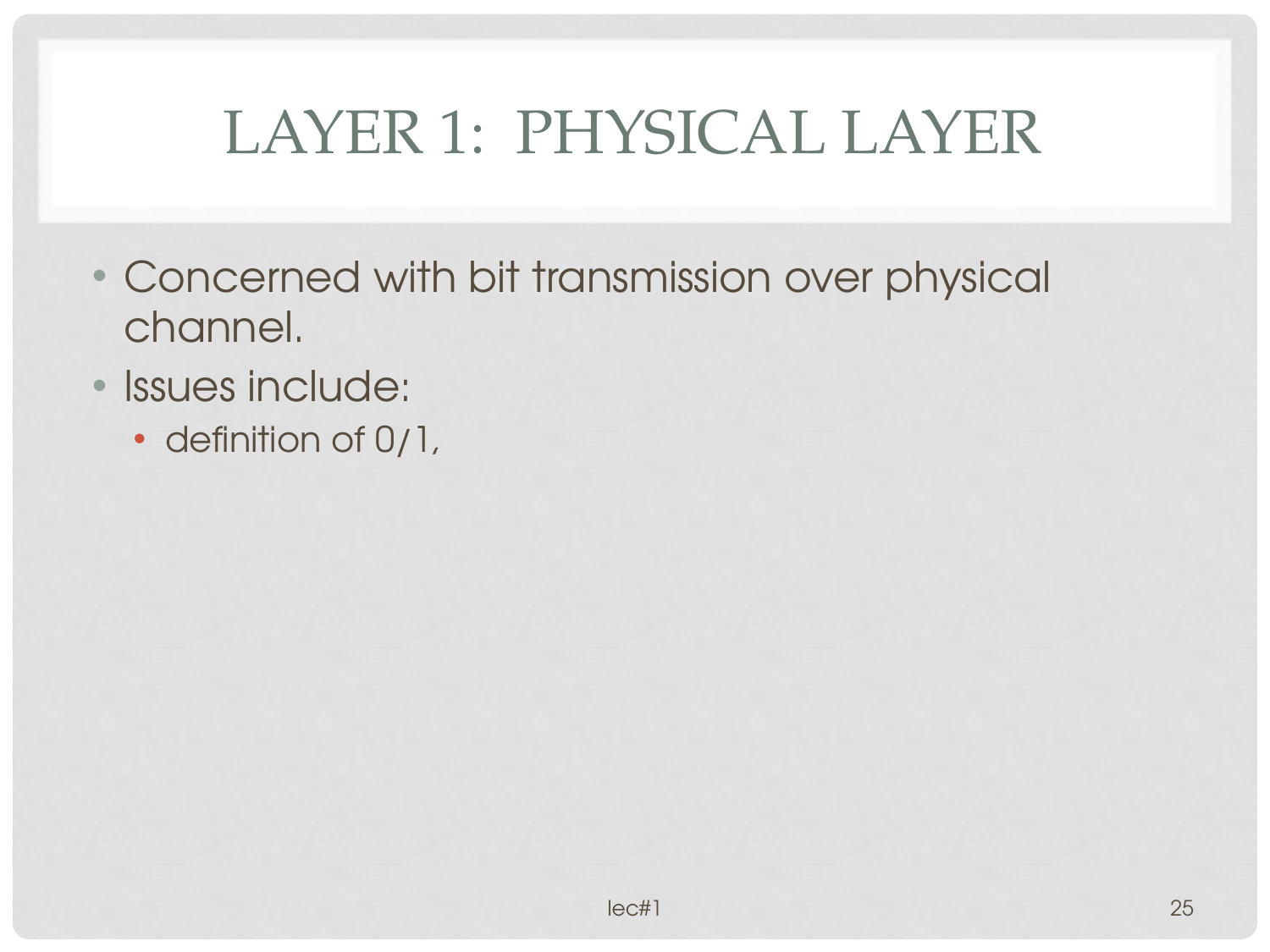

# Layer 1:  Physical Layer
Concerned with bit transmission over physical channel.
Issues include:
definition of 0/1,
lec#1
25